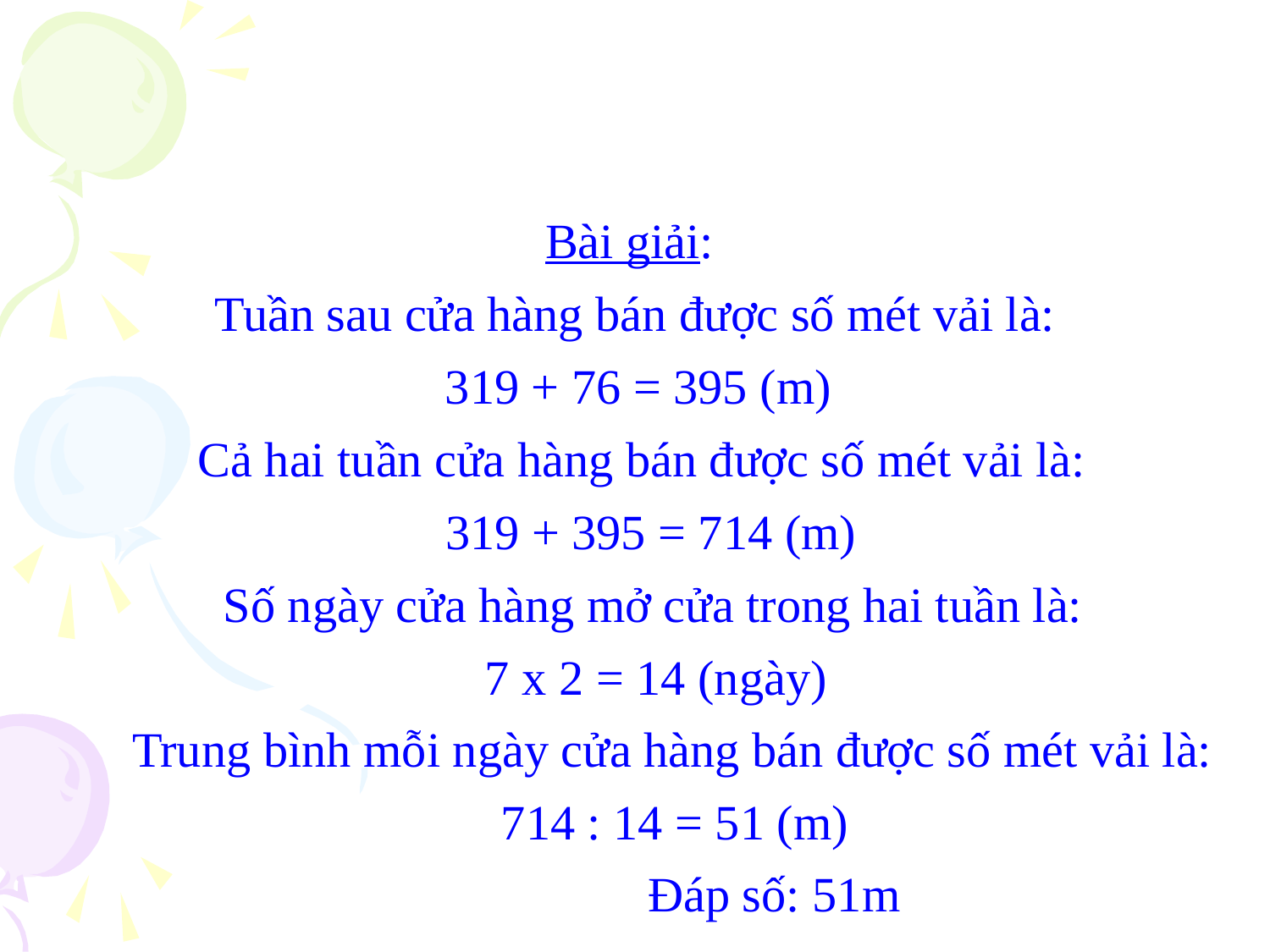

Bài giải:
Tuần sau cửa hàng bán được số mét vải là:
319 + 76 = 395 (m)
Cả hai tuần cửa hàng bán được số mét vải là:
319 + 395 = 714 (m)
Số ngày cửa hàng mở cửa trong hai tuần là:
7 x 2 = 14 (ngày)
Trung bình mỗi ngày cửa hàng bán được số mét vải là:
714 : 14 = 51 (m)
  Đáp số: 51m